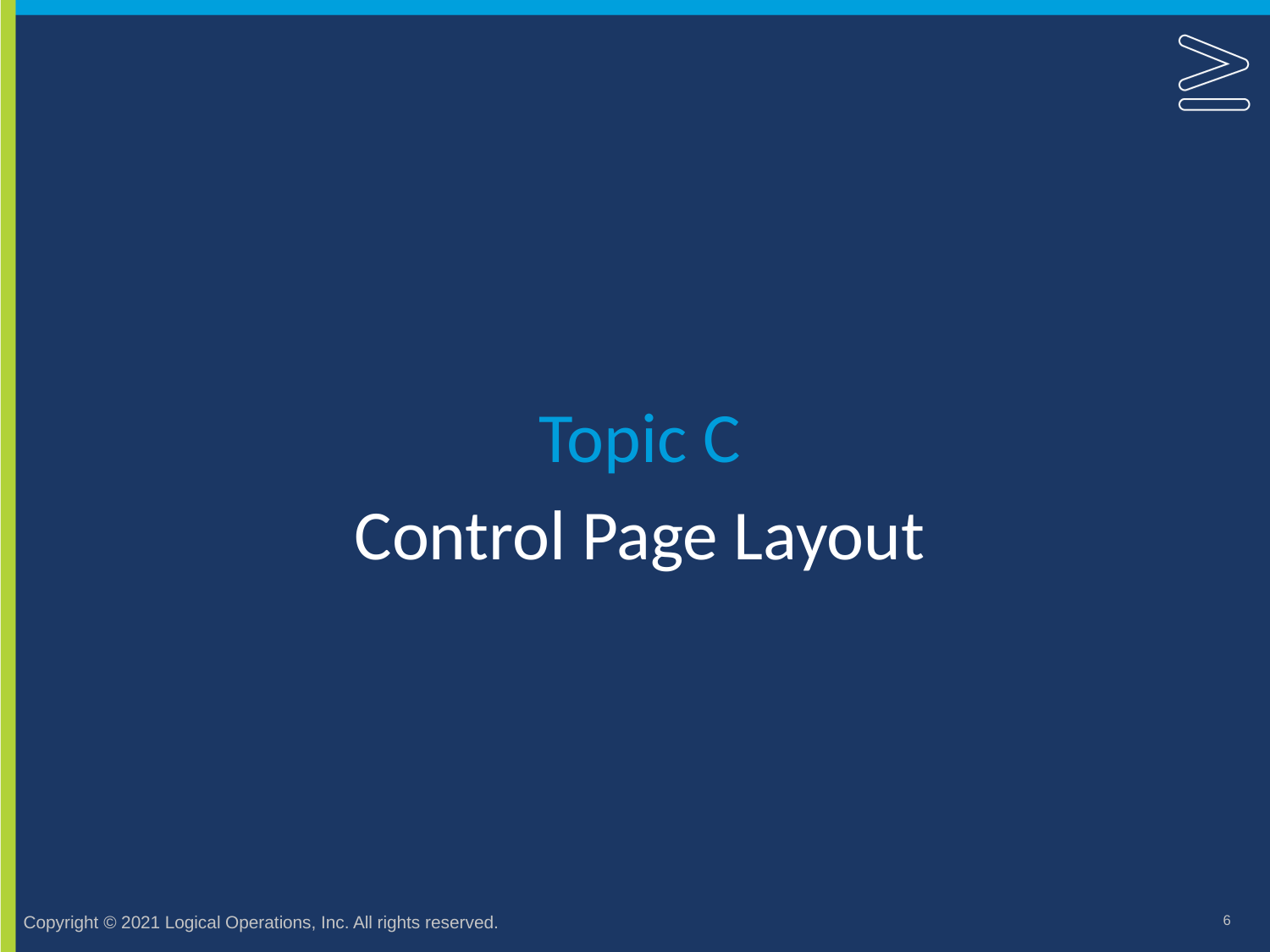

Topic C
# Control Page Layout
6